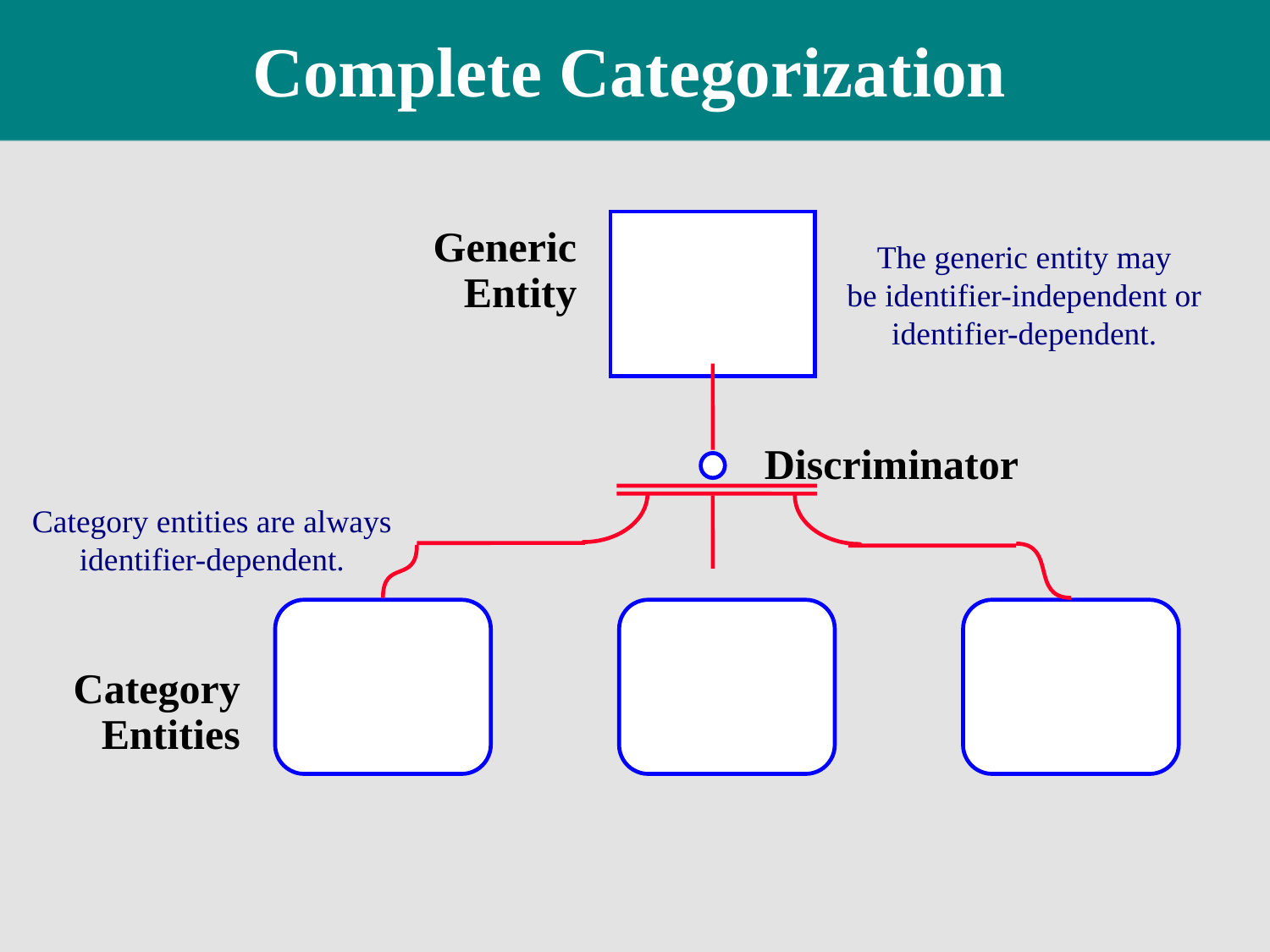

# Complete Categorization

Generic
Entity
The generic entity may
be identifier-independent or
identifier-dependent.

Discriminator

Category
Entities
Category entities are always
identifier-dependent.